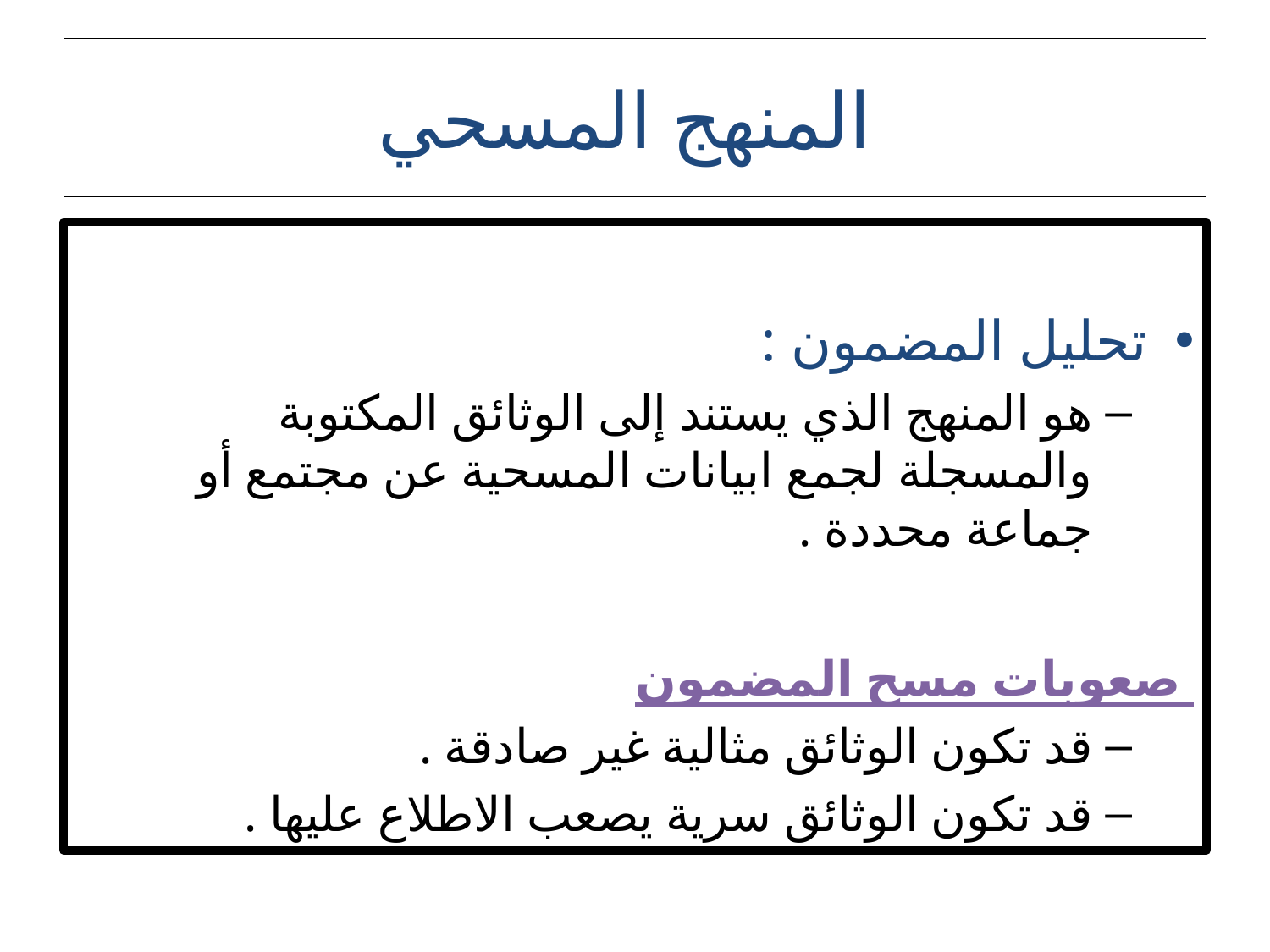

# المنهج المسحي

تحليل المضمون :
هو المنهج الذي يستند إلى الوثائق المكتوبة والمسجلة لجمع ابيانات المسحية عن مجتمع أو جماعة محددة .

صعوبات مسح المضمون
قد تكون الوثائق مثالية غير صادقة .
قد تكون الوثائق سرية يصعب الاطلاع عليها .